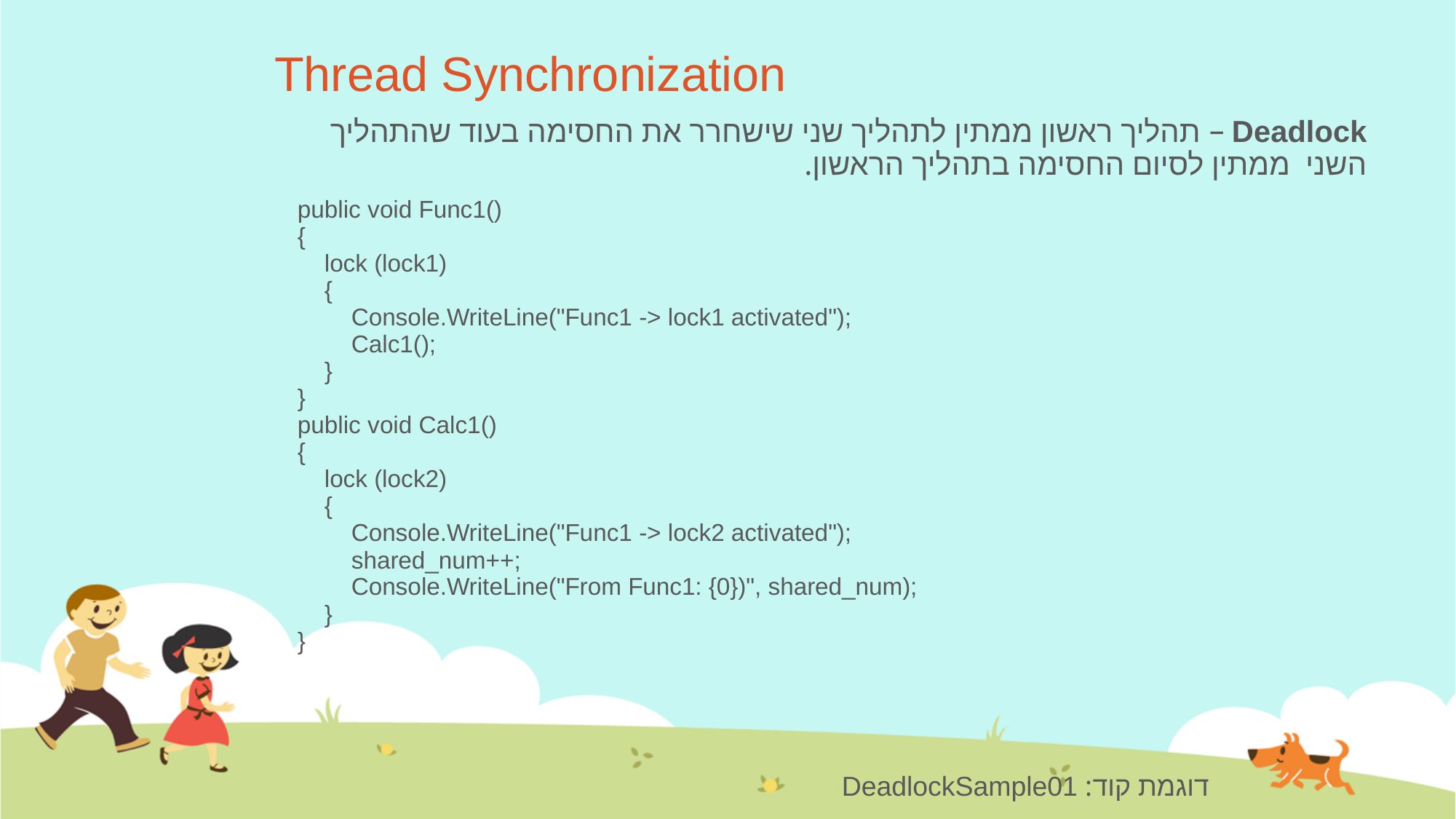

# Thread Synchronization
Deadlock – תהליך ראשון ממתין לתהליך שני שישחרר את החסימה בעוד שהתהליך השני  ממתין לסיום החסימה בתהליך הראשון.

| public void Func1() { lock (lock1) { Console.WriteLine("Func1 -> lock1 activated"); Calc1(); } } public void Calc1() { lock (lock2) { Console.WriteLine("Func1 -> lock2 activated"); shared\_num++; Console.WriteLine("From Func1: {0})", shared\_num); } } |
| --- |
דוגמת קוד: DeadlockSample01